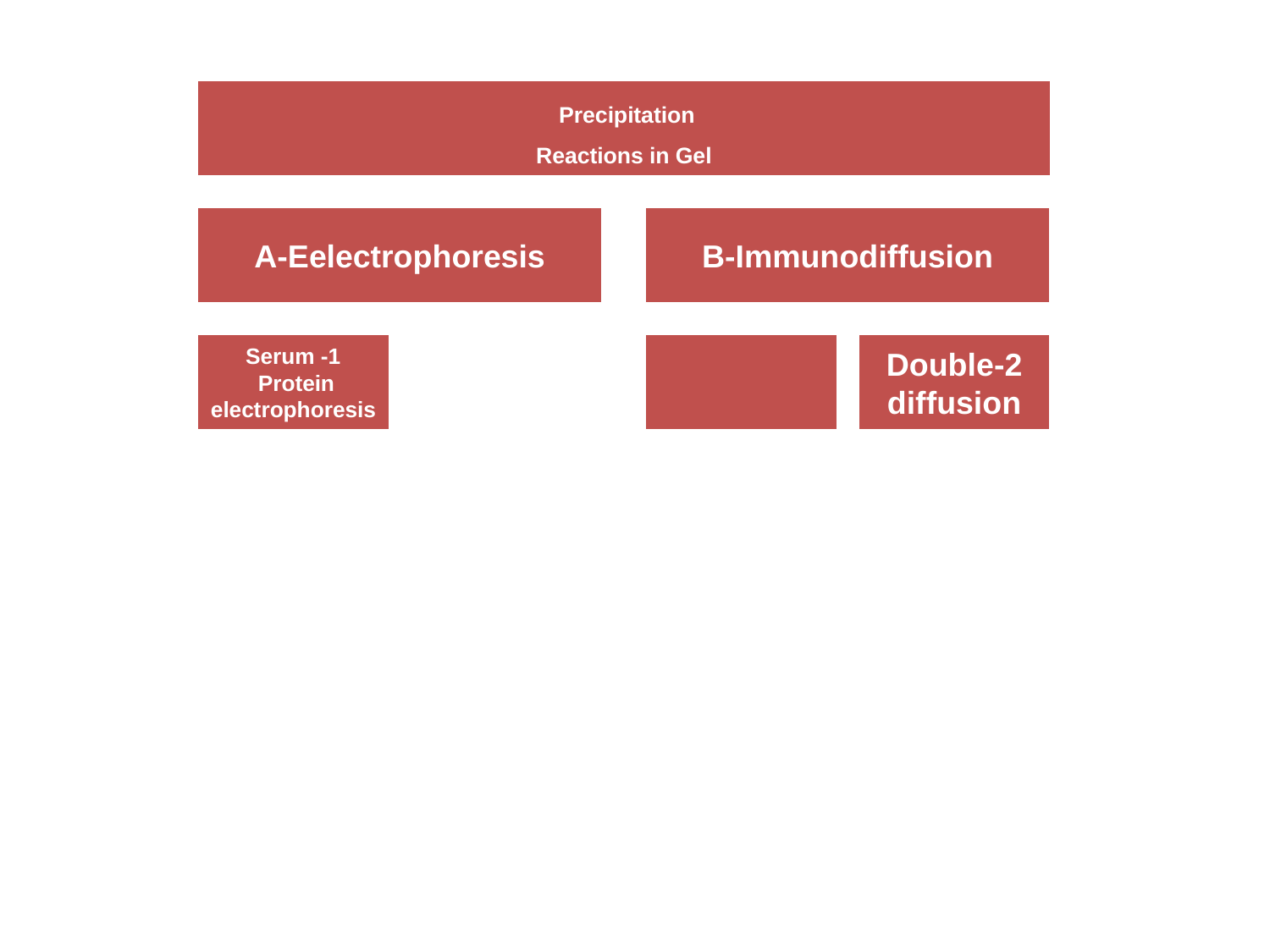

Precipitation
Reactions in Gel
A-Eelectrophoresis
electrophoresis
phoresis
immunodiffusion
phoresis
B-Immunodiffusion